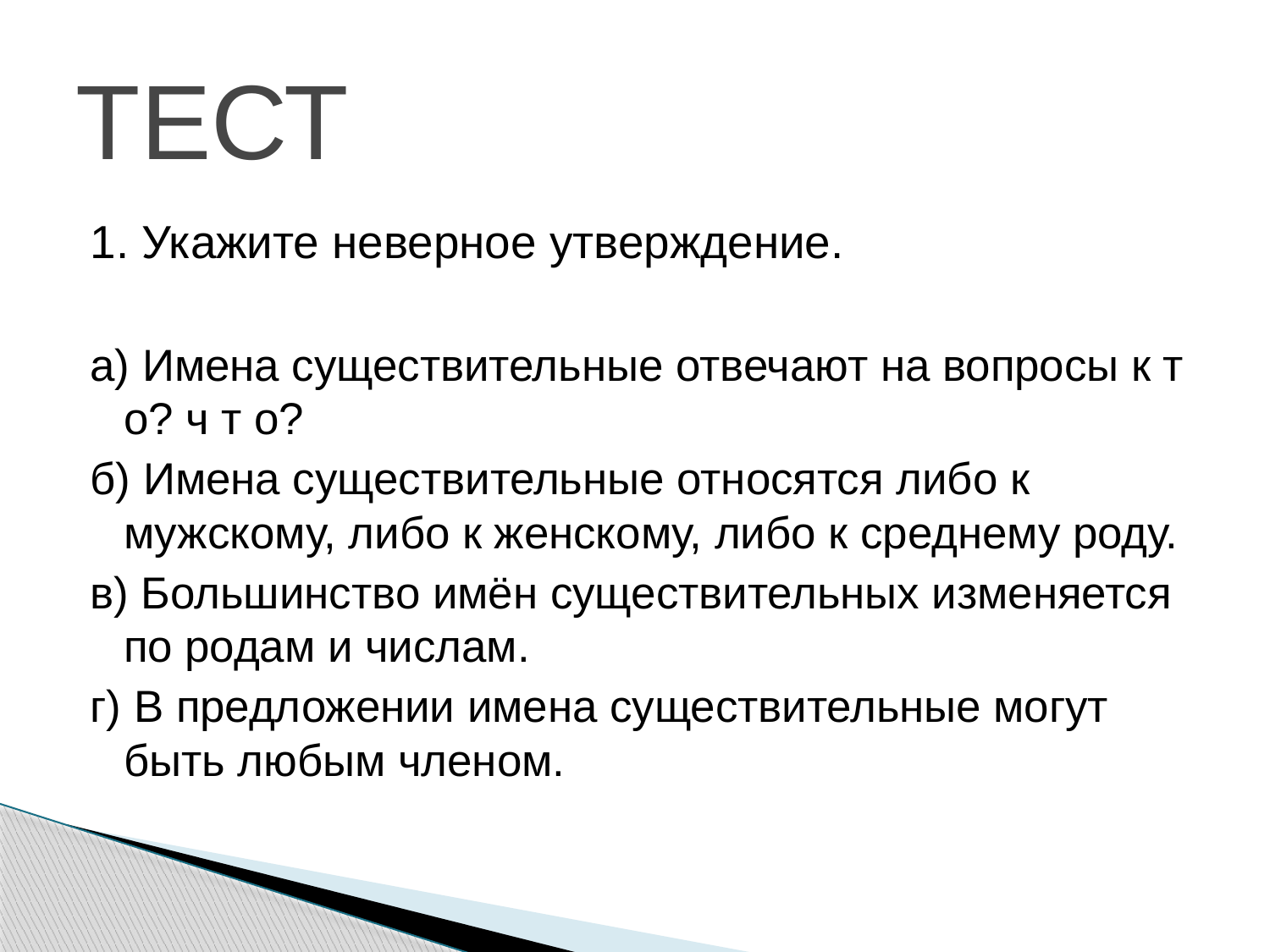

# ТЕСТ
1. Укажите неверное утверждение.

а) Имена существительные отвечают на вопросы к т о? ч т о?
б) Имена существительные относятся либо к мужскому, либо к женскому, либо к среднему роду.
в) Большинство имён существительных изменяется по родам и числам.
г) В предложении имена существительные могут быть любым членом.